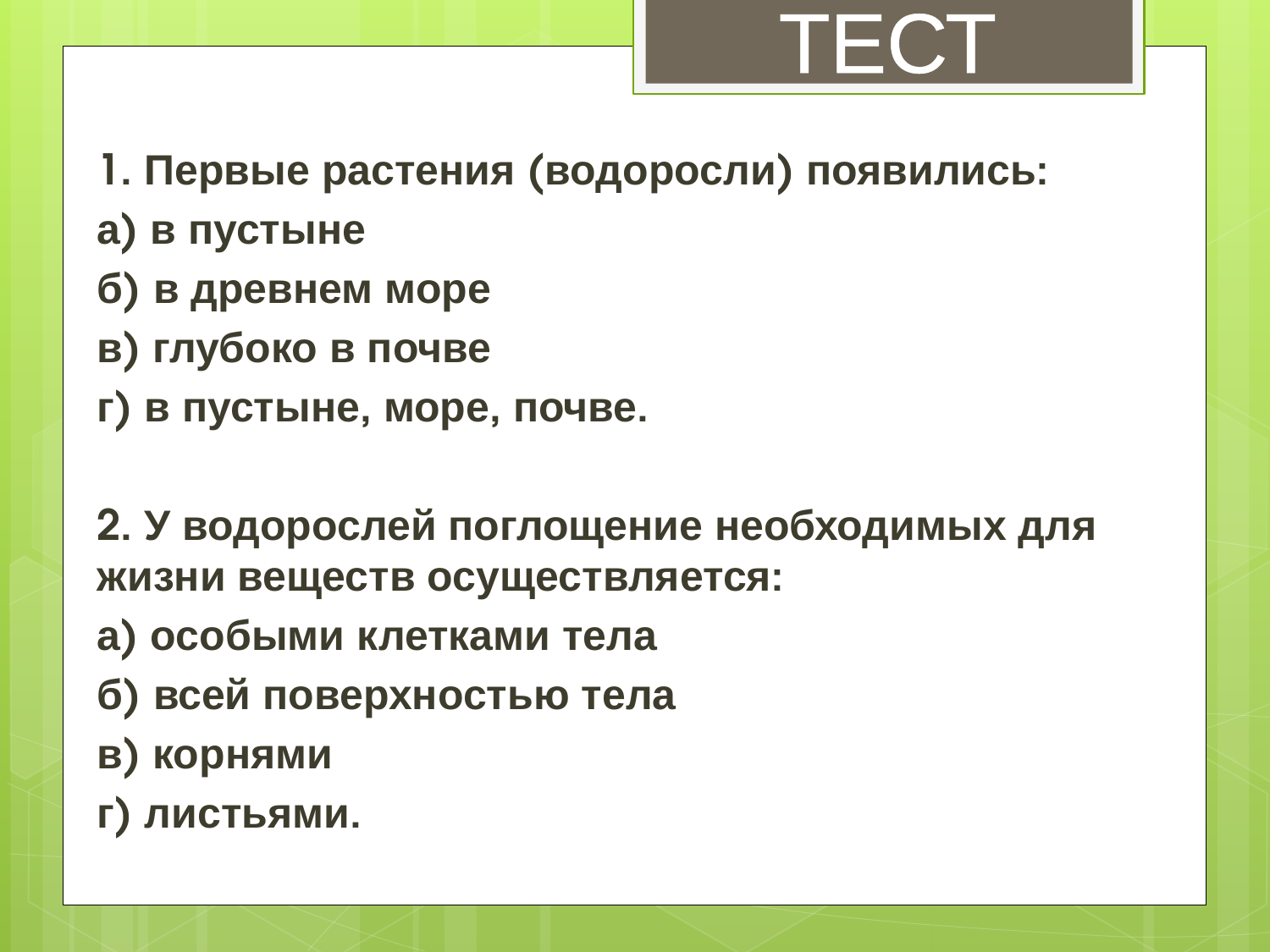

# ТЕСТ
1. Первые растения (водоросли) появились:
а) в пустыне
б) в древнем море
в) глубоко в почве
г) в пустыне, море, почве.

2. У водорослей поглощение необходимых для жизни веществ осущест­вляется:
а) особыми клетками тела
б) всей поверхностью тела
в) корнями
г) листьями.